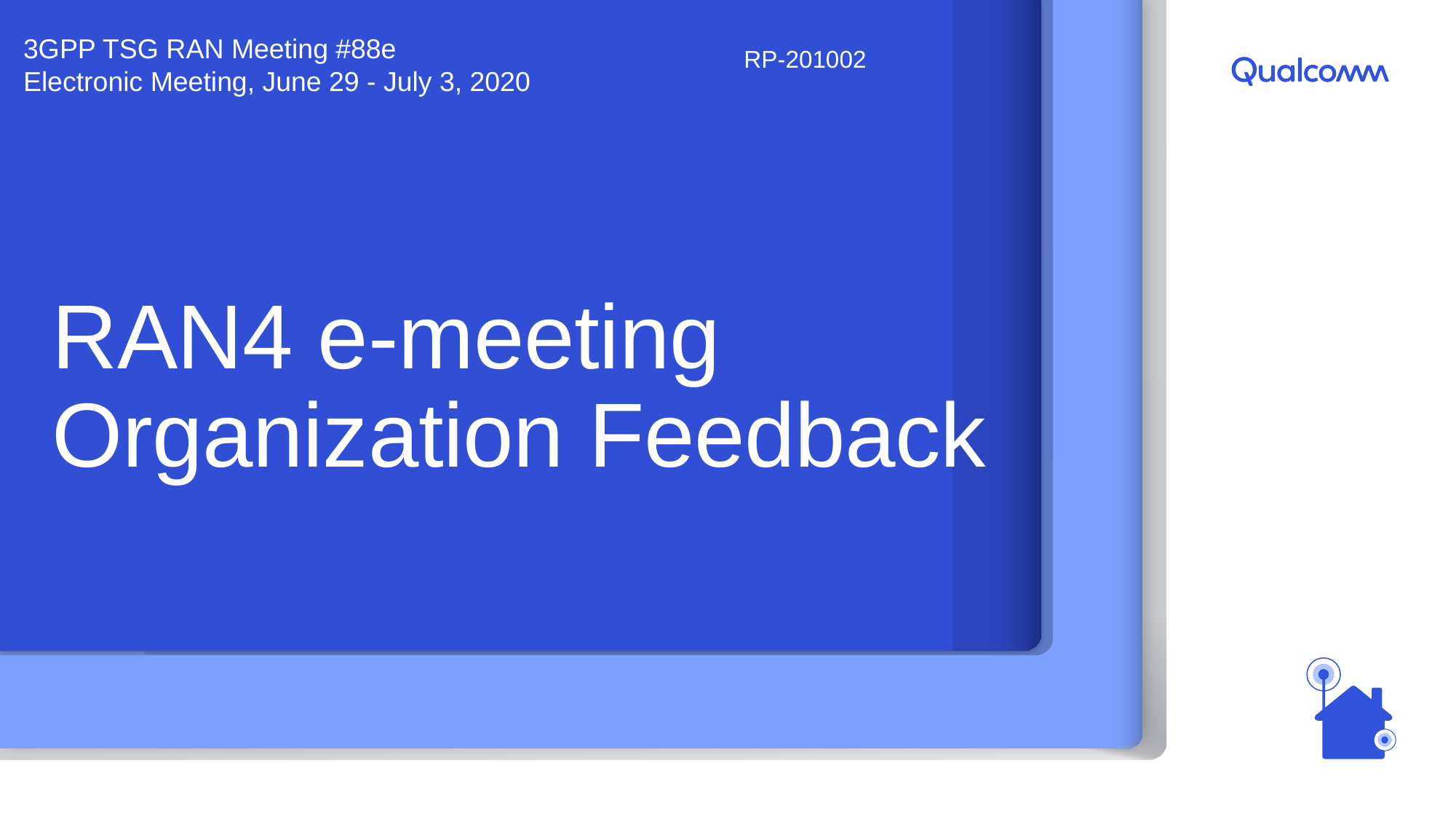

3GPP TSG RAN Meeting #88e
Electronic Meeting, June 29 - July 3, 2020
RP-201002
# RAN4 e-meeting Organization Feedback